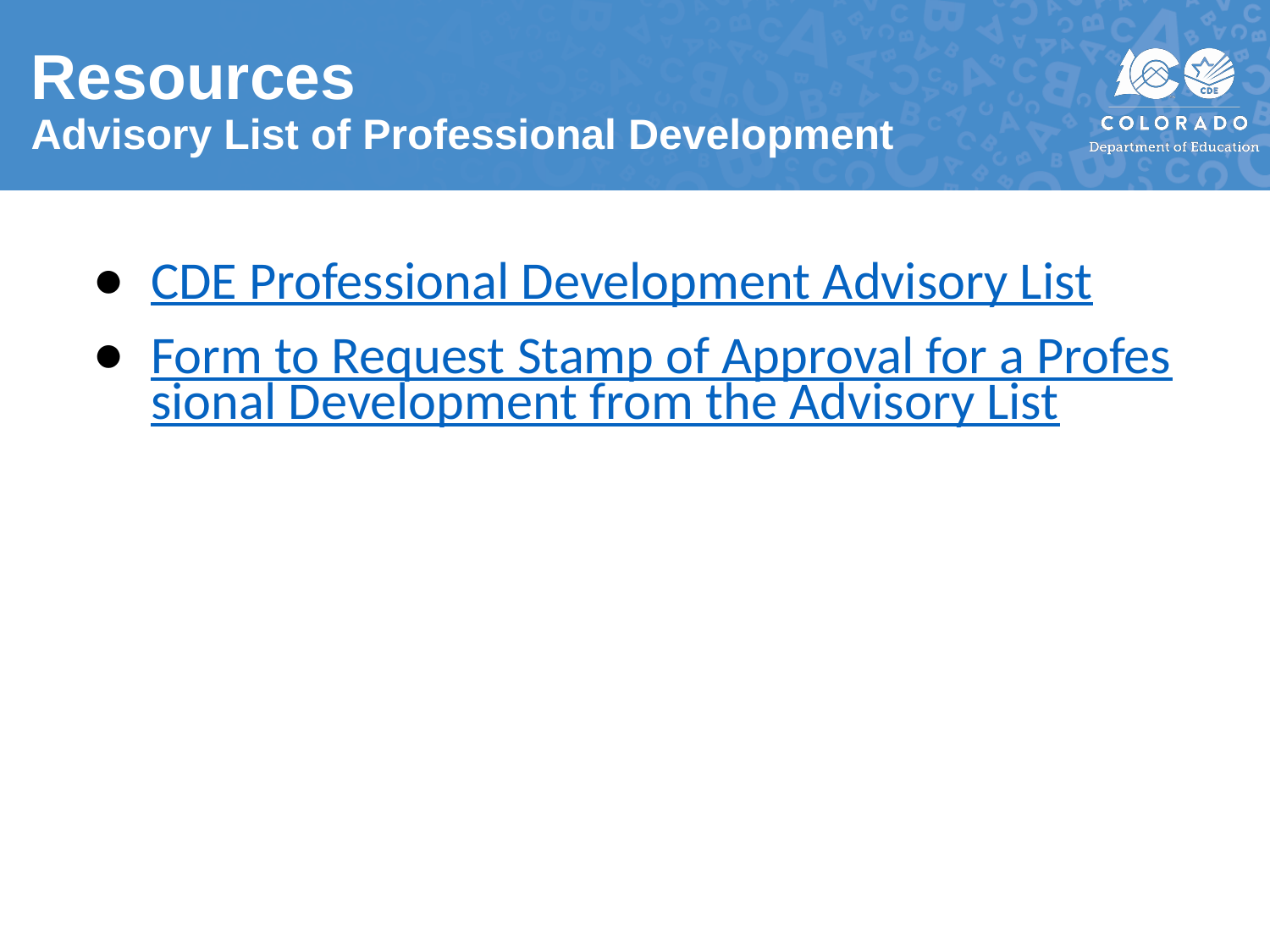

# Resources
Advisory List of Professional Development
CDE Professional Development Advisory List
Form to Request Stamp of Approval for a Professional Development from the Advisory List